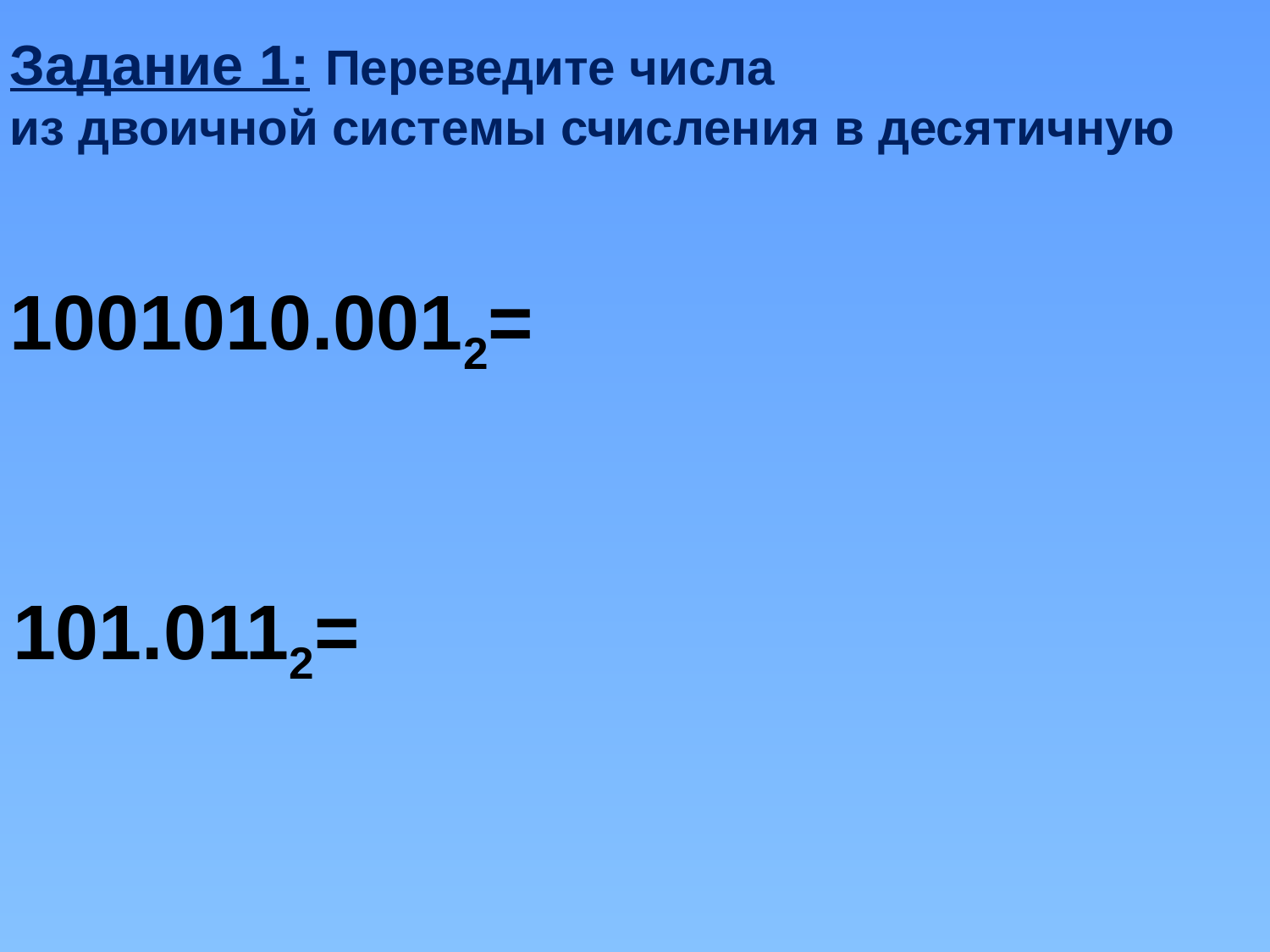

Задание 1: Переведите числа
из двоичной системы счисления в десятичную
1001010.0012=
101.0112=